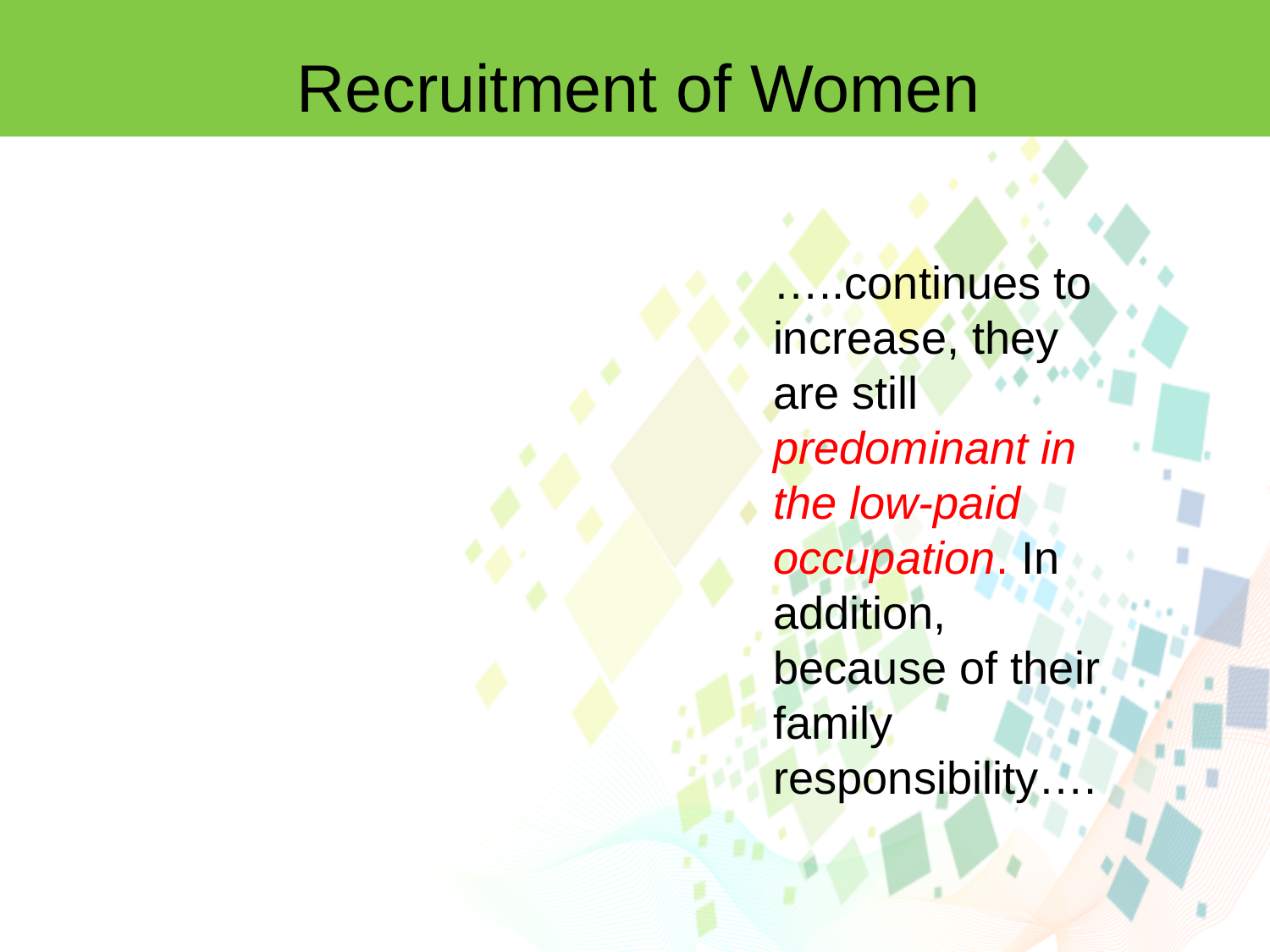

Recruitment of Women
…..continues to increase, they are still predominant in the low-paid occupation. In addition, because of their family responsibility….